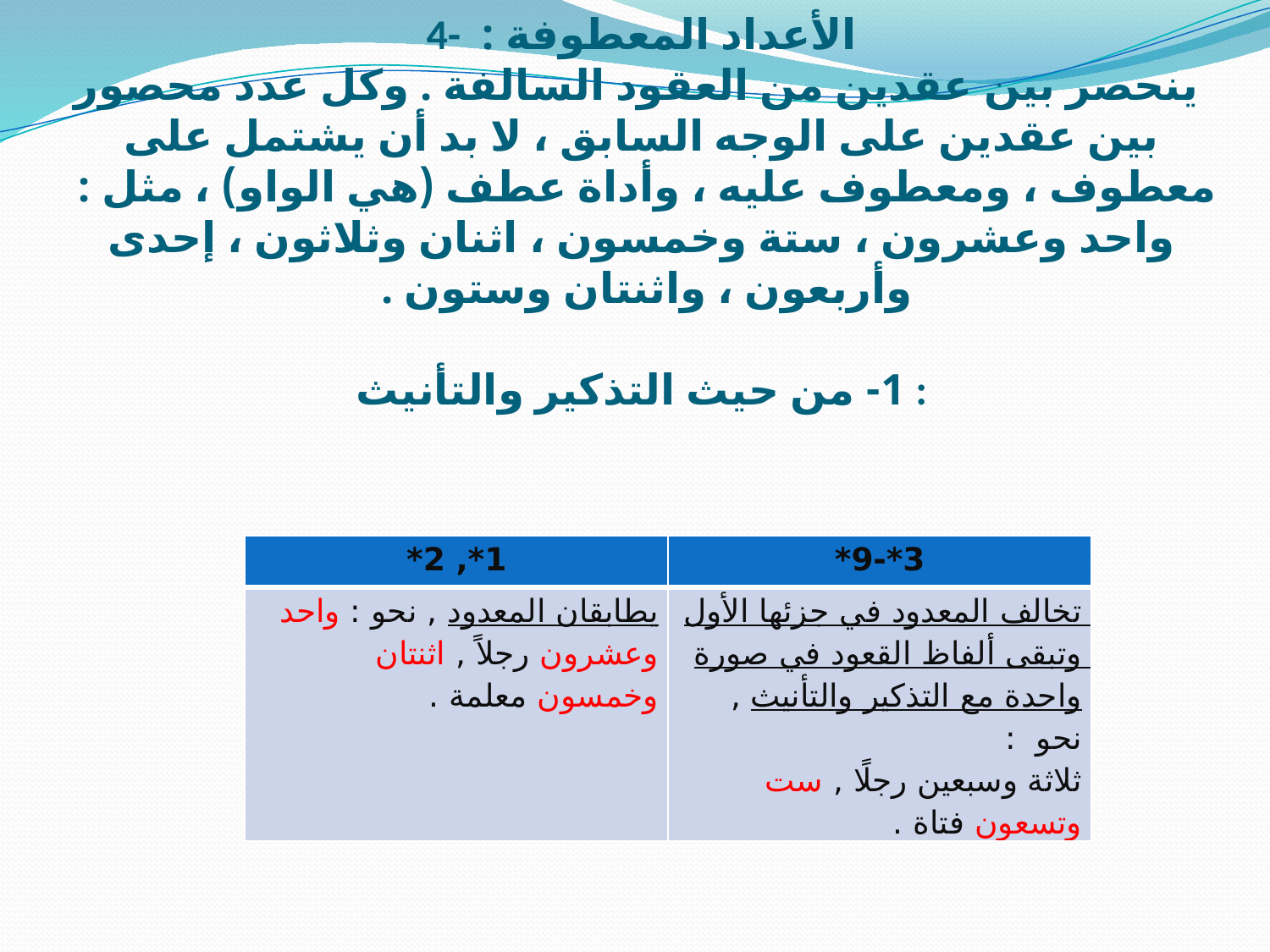

# 4- الأعداد المعطوفة : ينحصر بين عقدين من العقود السالفة . وكل عدد محصور بين عقدين على الوجه السابق ، لا بد أن يشتمل على معطوف ، ومعطوف عليه ، وأداة عطف (هي الواو) ، مثل :  واحد وعشرون ، ستة وخمسون ، اثنان وثلاثون ، إحدى وأربعون ، واثنتان وستون .  1- من حيث التذكير والتأنيث :
| 1\*, 2\* | 3\*-9\* |
| --- | --- |
| يطابقان المعدود , نحو : واحد وعشرون رجلاً , اثنتان وخمسون معلمة . | تخالف المعدود في جزئها الأول وتبقى ألفاظ القعود في صورة واحدة مع التذكير والتأنيث , نحو : ثلاثة وسبعين رجلًا , ست وتسعون فتاة . |